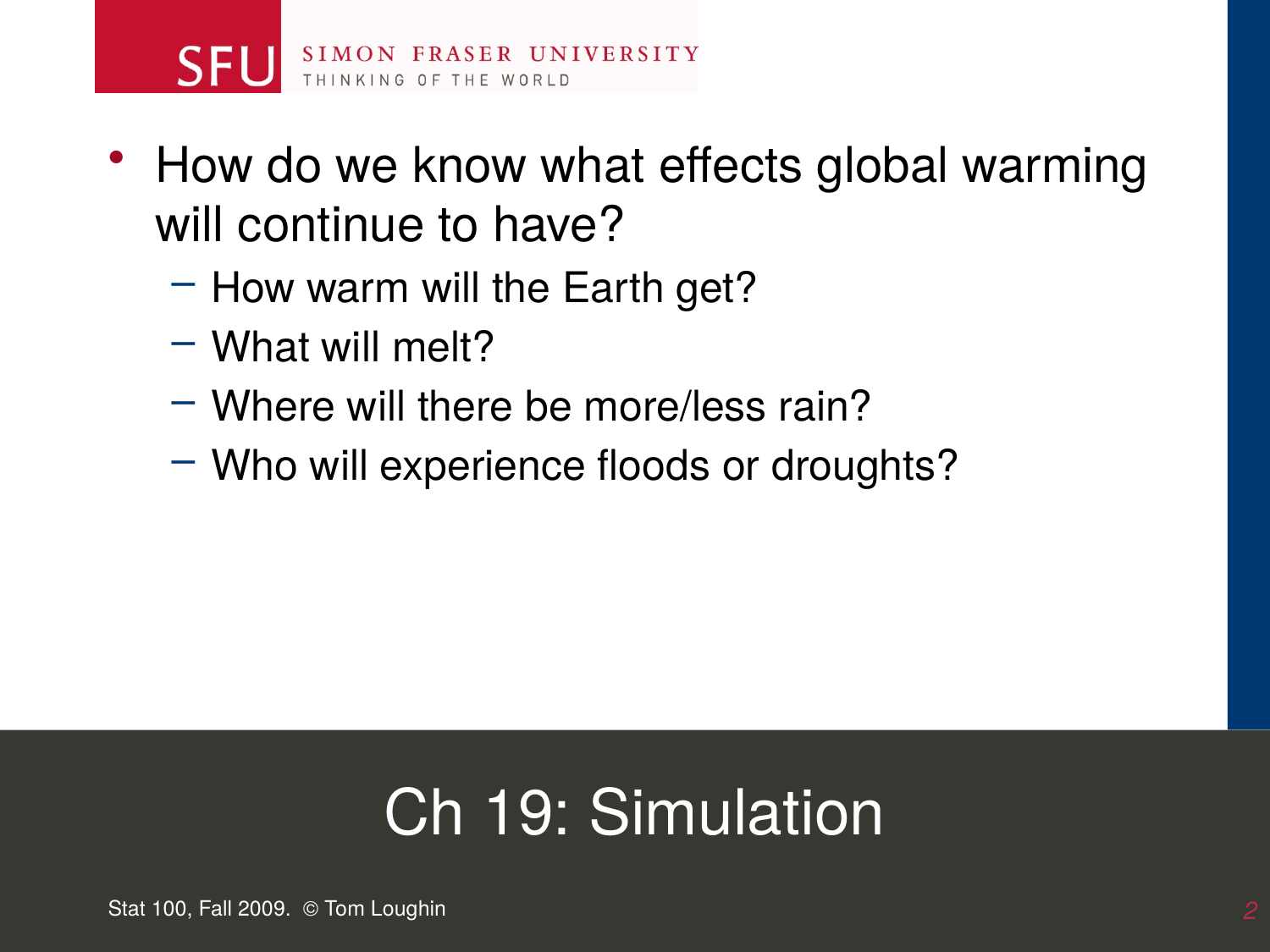

How do we know what effects global warming will continue to have?
How warm will the Earth get?
What will melt?
Where will there be more/less rain?
Who will experience floods or droughts?

# Ch 19: Simulation
Stat 100, Fall 2009.  © Tom Loughin
2